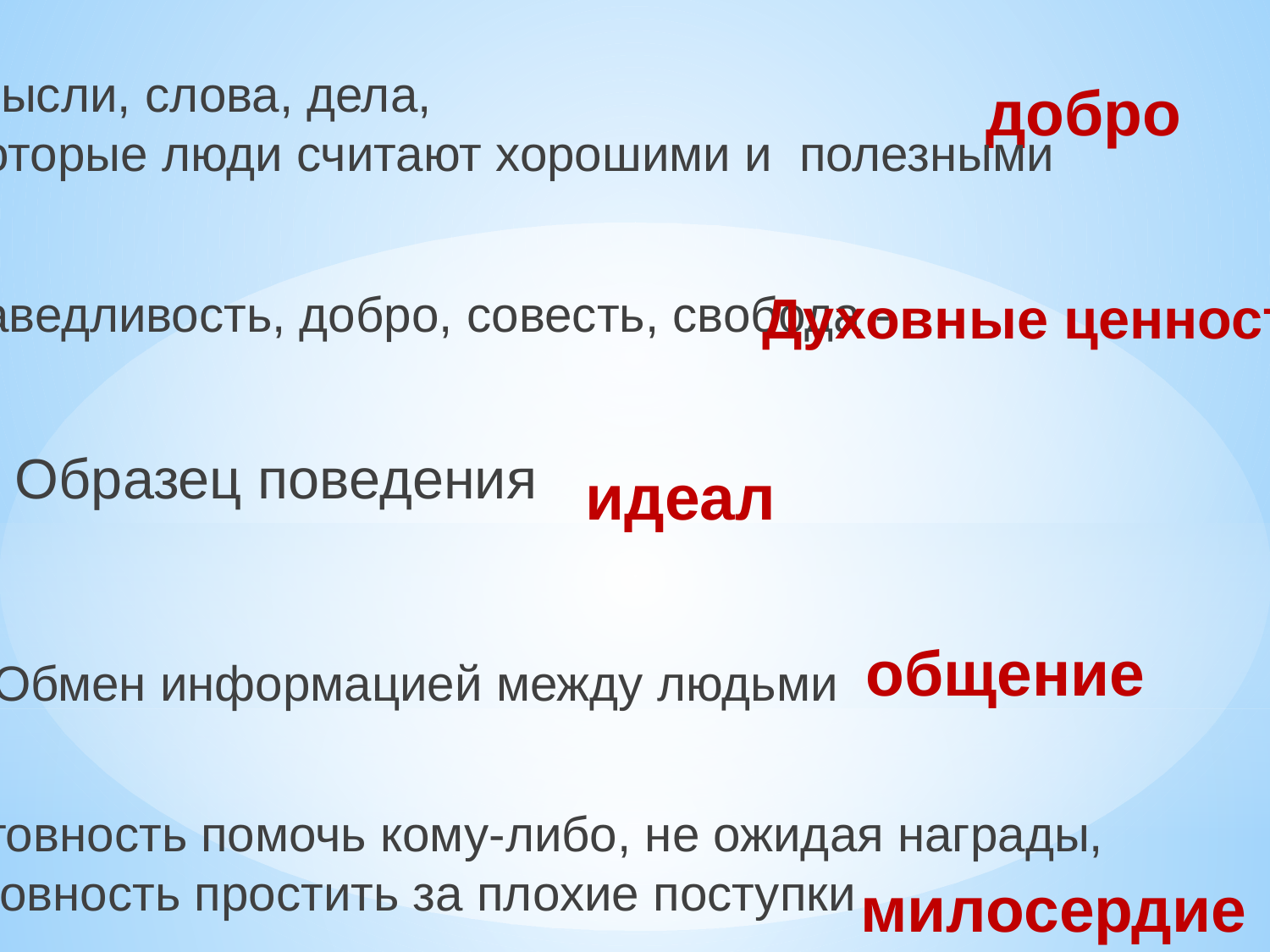

Мысли, слова, дела,
которые люди считают хорошими и  полезными
добро
Справедливость, добро, совесть, свобода -
Духовные ценности
Образец поведения
идеал
общение
Обмен информацией между людьми
Готовность помочь кому-либо, не ожидая награды,
готовность простить за плохие поступки
милосердие